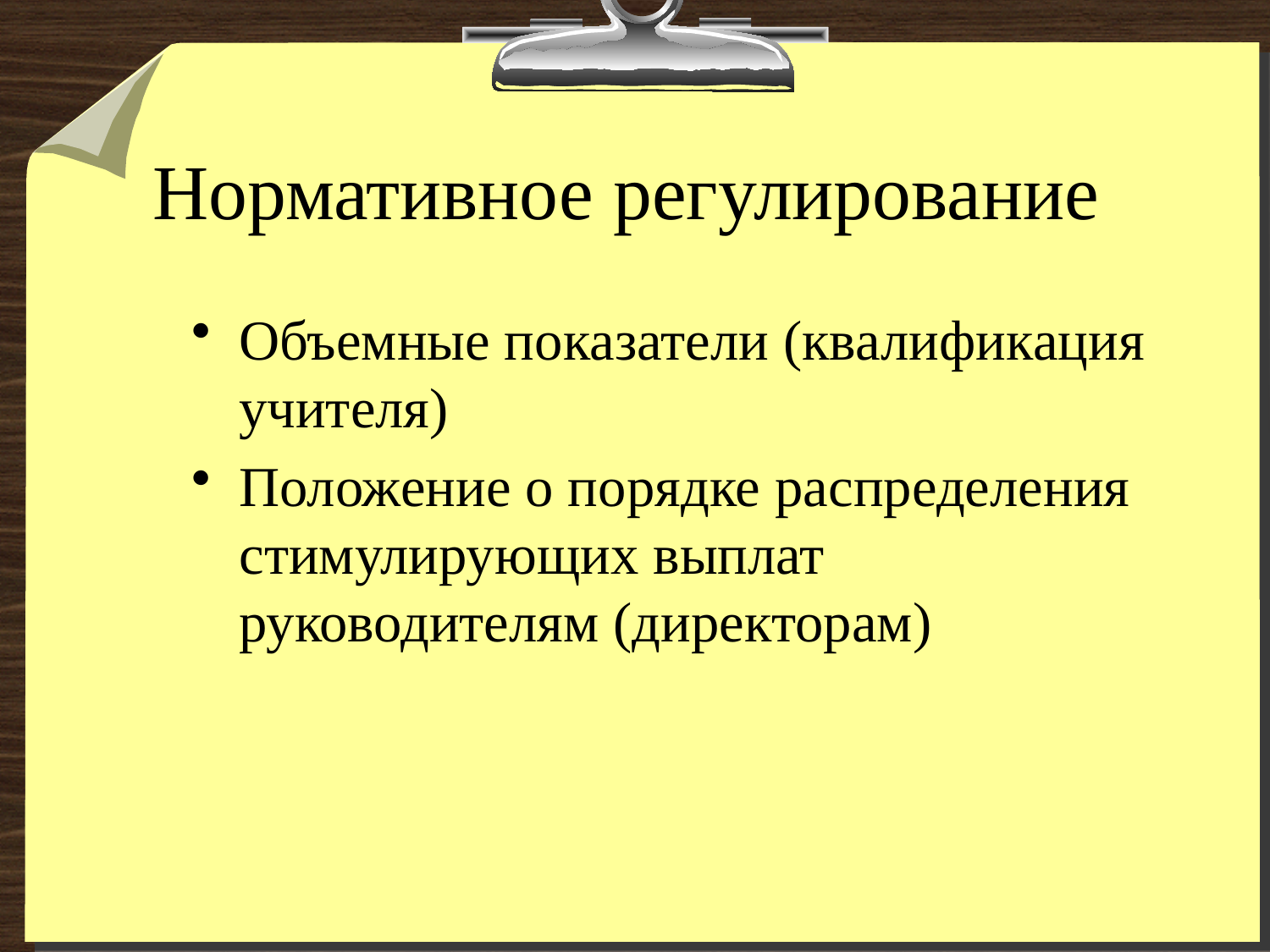

# Нормативное регулирование
Объемные показатели (квалификация учителя)
Положение о порядке распределения стимулирующих выплат руководителям (директорам)